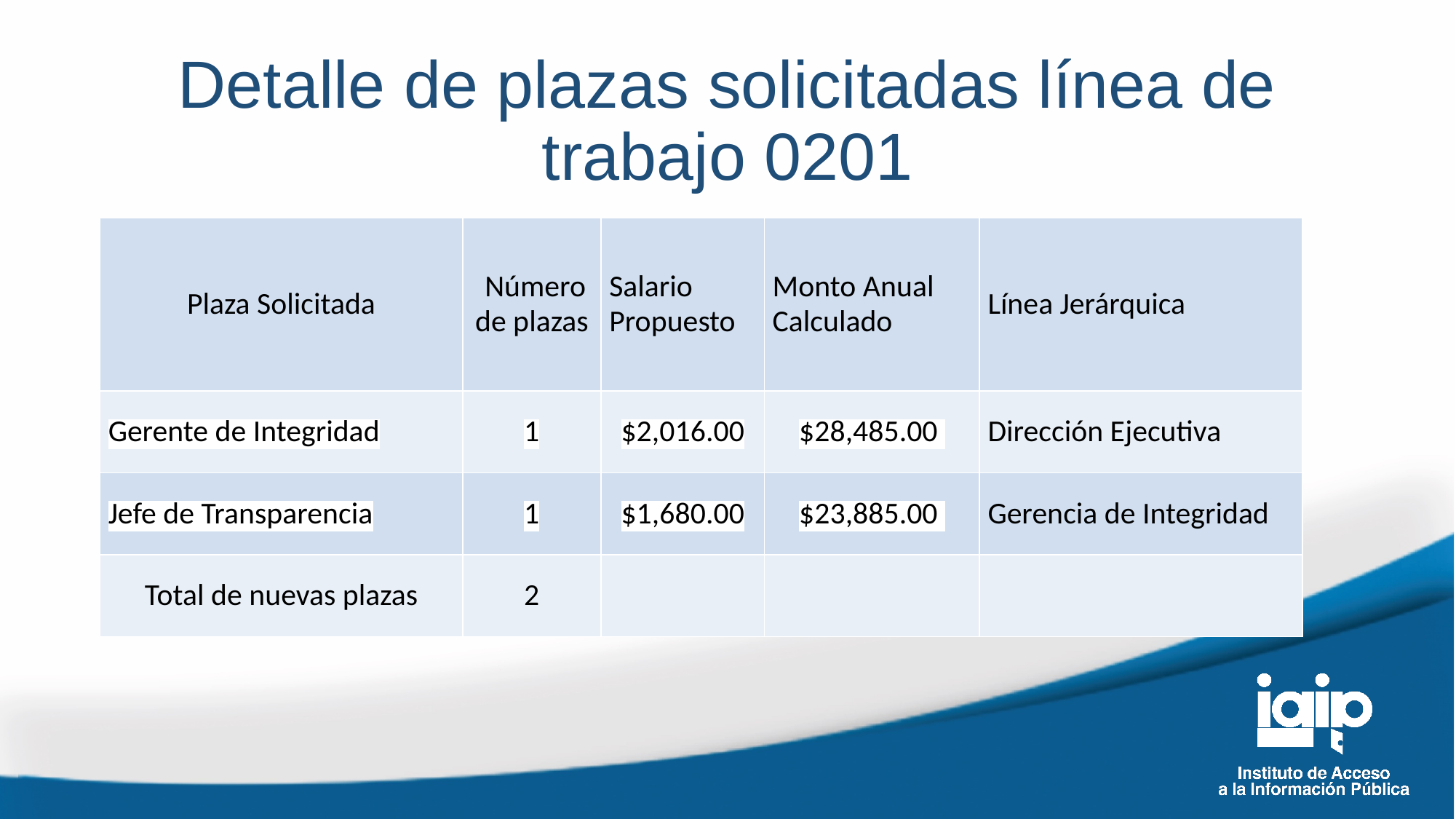

# Detalle de plazas solicitadas línea de trabajo 0201
| Plaza Solicitada | Número de plazas | Salario Propuesto | Monto Anual Calculado | Línea Jerárquica |
| --- | --- | --- | --- | --- |
| Gerente de Integridad | 1 | $2,016.00 | $28,485.00 | Dirección Ejecutiva |
| Jefe de Transparencia | 1 | $1,680.00 | $23,885.00 | Gerencia de Integridad |
| Total de nuevas plazas | 2 |  |  |  |